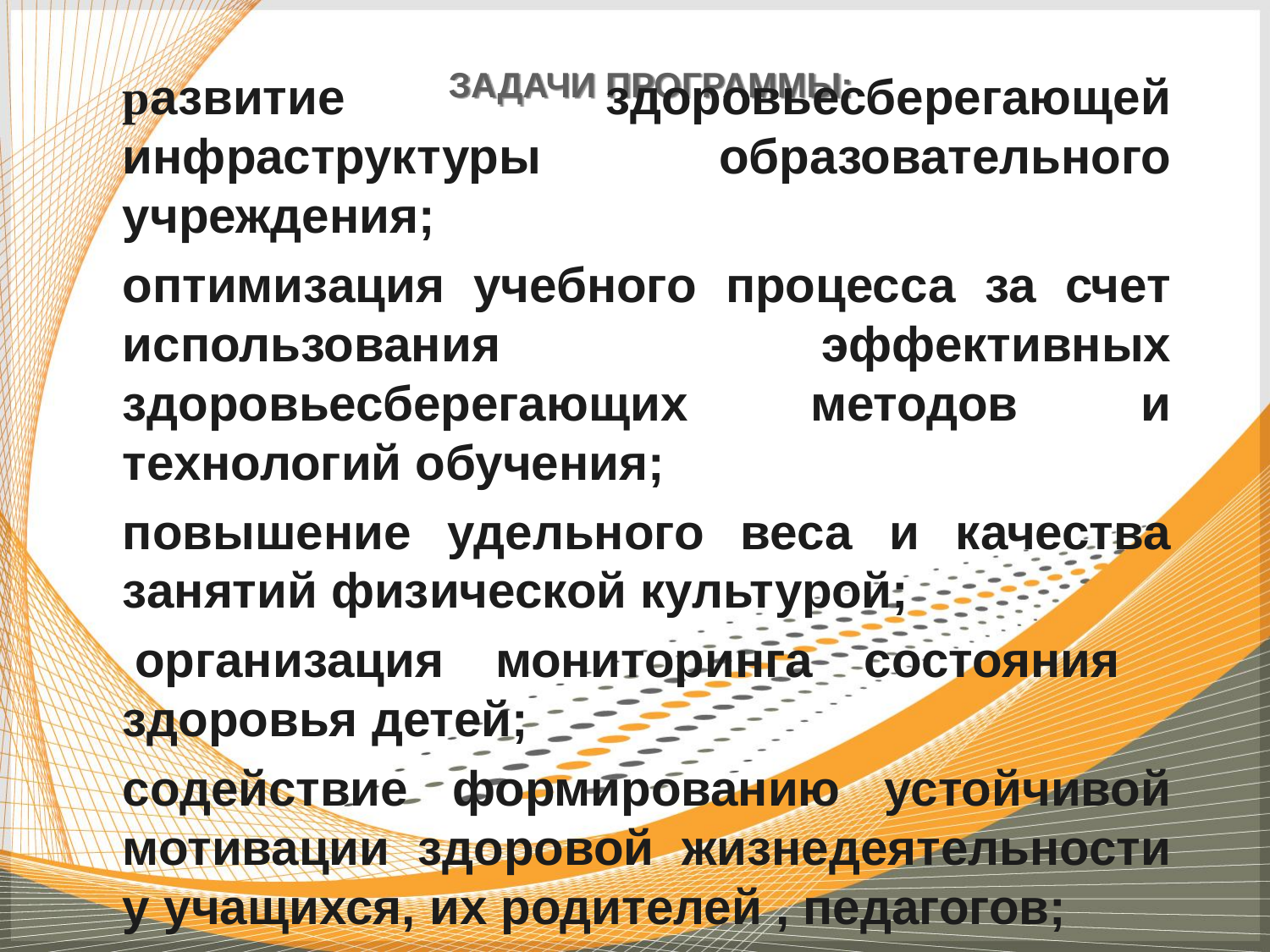

ЗАДАЧИ ПРОГРАММЫ:
развитие здоровьесберегающей инфраструктуры  образовательного учреждения;
оптимизация учебного процесса за счет использования эффективных здоровьесберегающих методов и технологий обучения;
повышение удельного веса и качества занятий физической культурой;
 организация мониторинга состояния  здоровья детей;
содействие формированию устойчивой мотивации здоровой жизнедеятельности у учащихся, их родителей , педагогов;